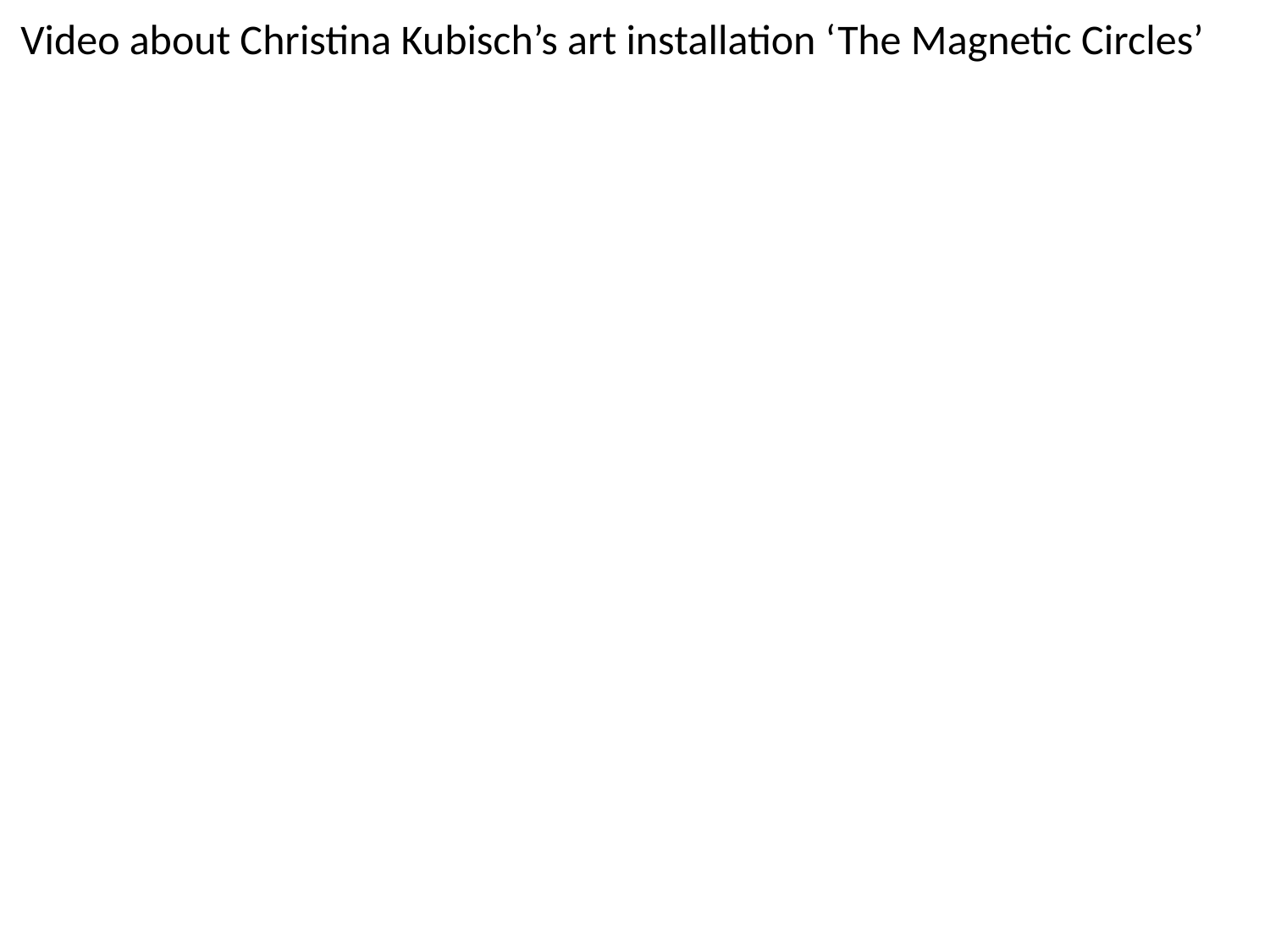

Video about Christina Kubisch’s art installation ‘The Magnetic Circles’